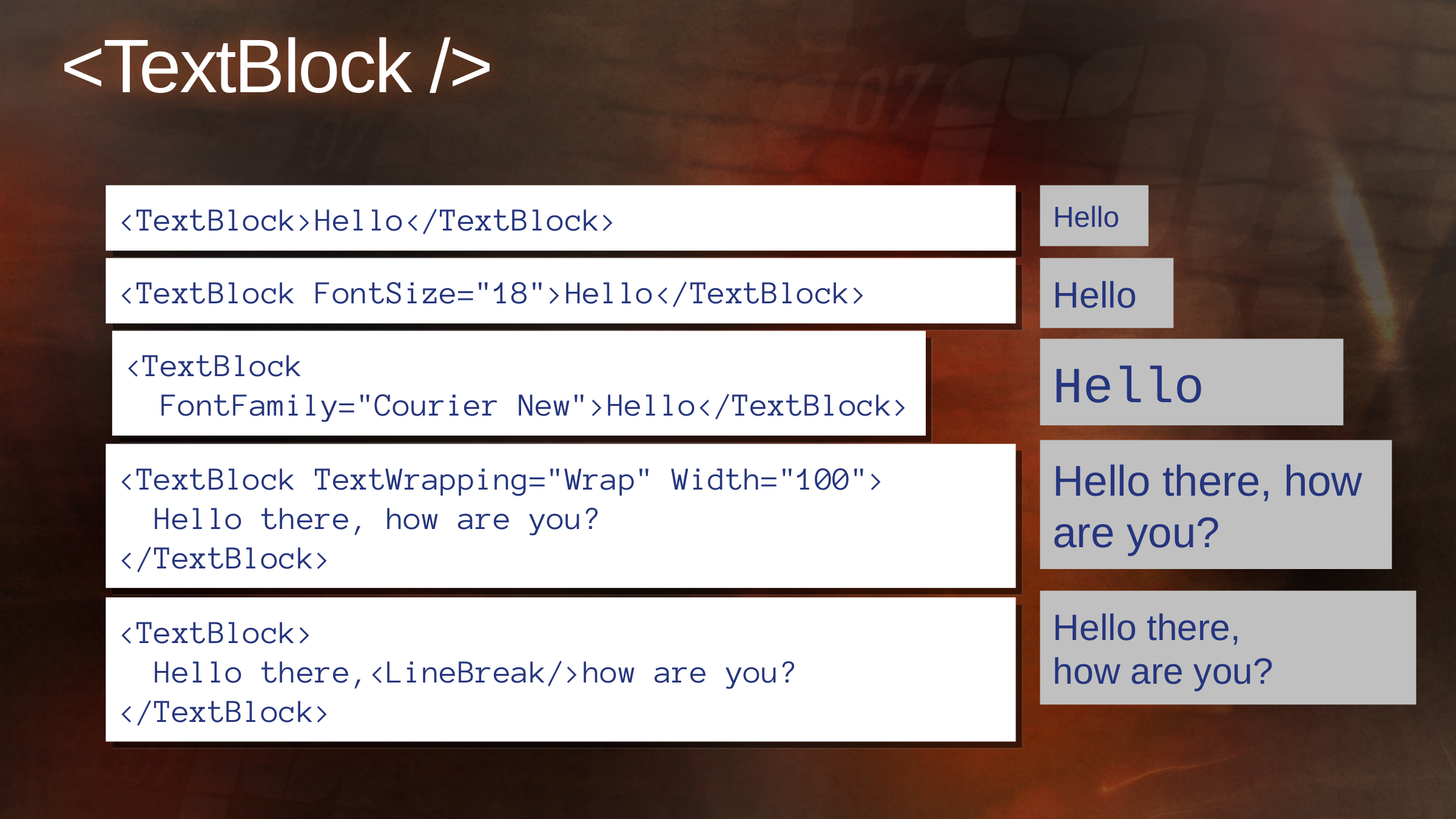

# <TextBlock />
<TextBlock>Hello</TextBlock>
Hello
<TextBlock FontSize="18">Hello</TextBlock>
Hello
<TextBlock
  FontFamily="Courier New">Hello</TextBlock>
Hello
Hello there, how are you?
<TextBlock TextWrapping="Wrap" Width="100">
  Hello there, how are you?
</TextBlock>
Hello there,
how are you?
<TextBlock>
  Hello there,<LineBreak/>how are you?
</TextBlock>